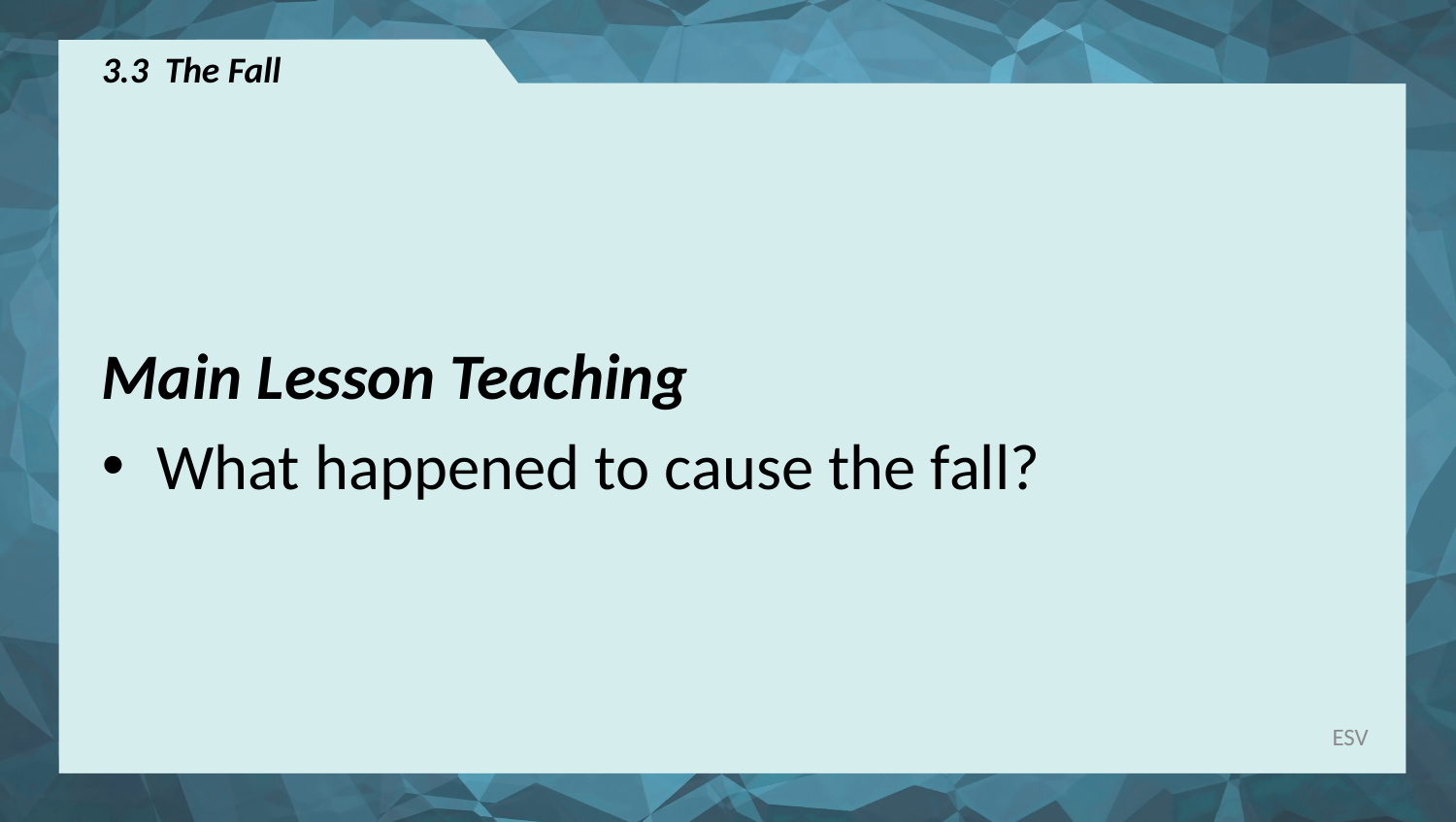

# 3.3  The Fall
Main Lesson Teaching
What happened to cause the fall?
ESV